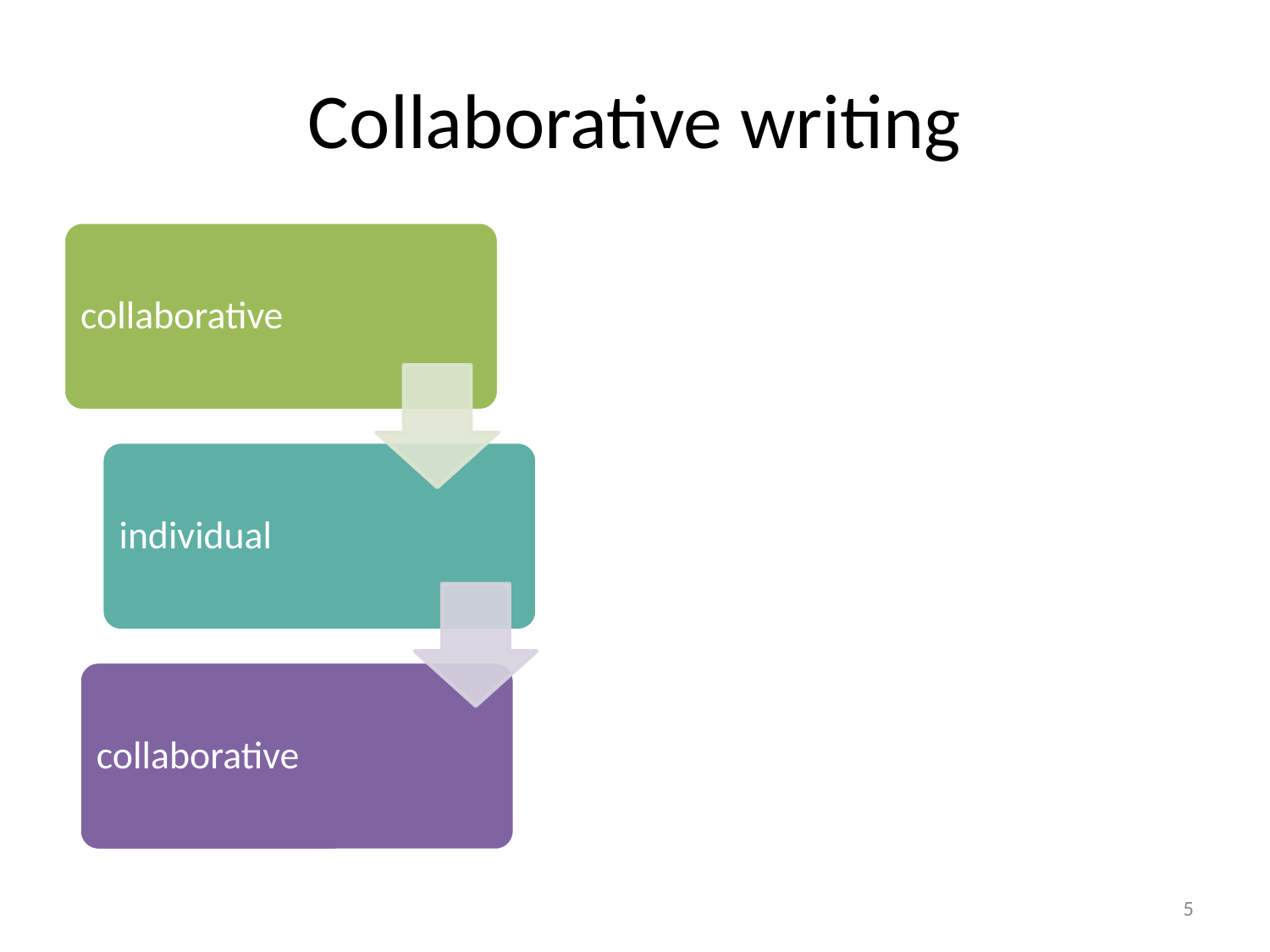

# Collaborative writing
collaborative
individual
collaborative

5